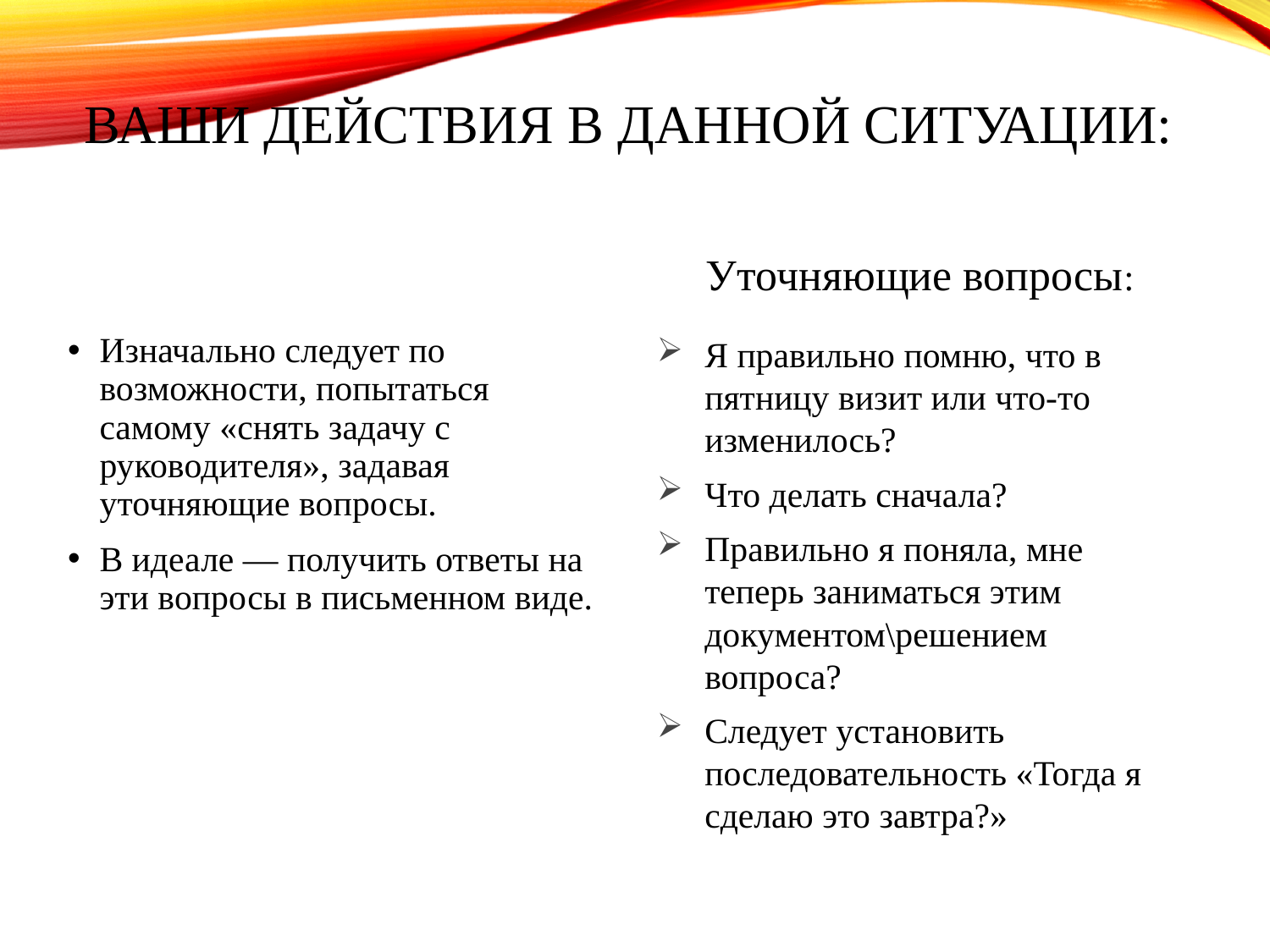

# Ваши действия в данной ситуации:
Уточняющие вопросы:
Я правильно помню, что в пятницу визит или что-то изменилось?
Что делать сначала?
Правильно я поняла, мне теперь заниматься этим документом\решением вопроса?
Следует установить последовательность «Тогда я сделаю это завтра?»

Изначально следует по возможности, попытаться самому «снять задачу с руководителя», задавая уточняющие вопросы.
В идеале — получить ответы на эти вопросы в письменном виде.